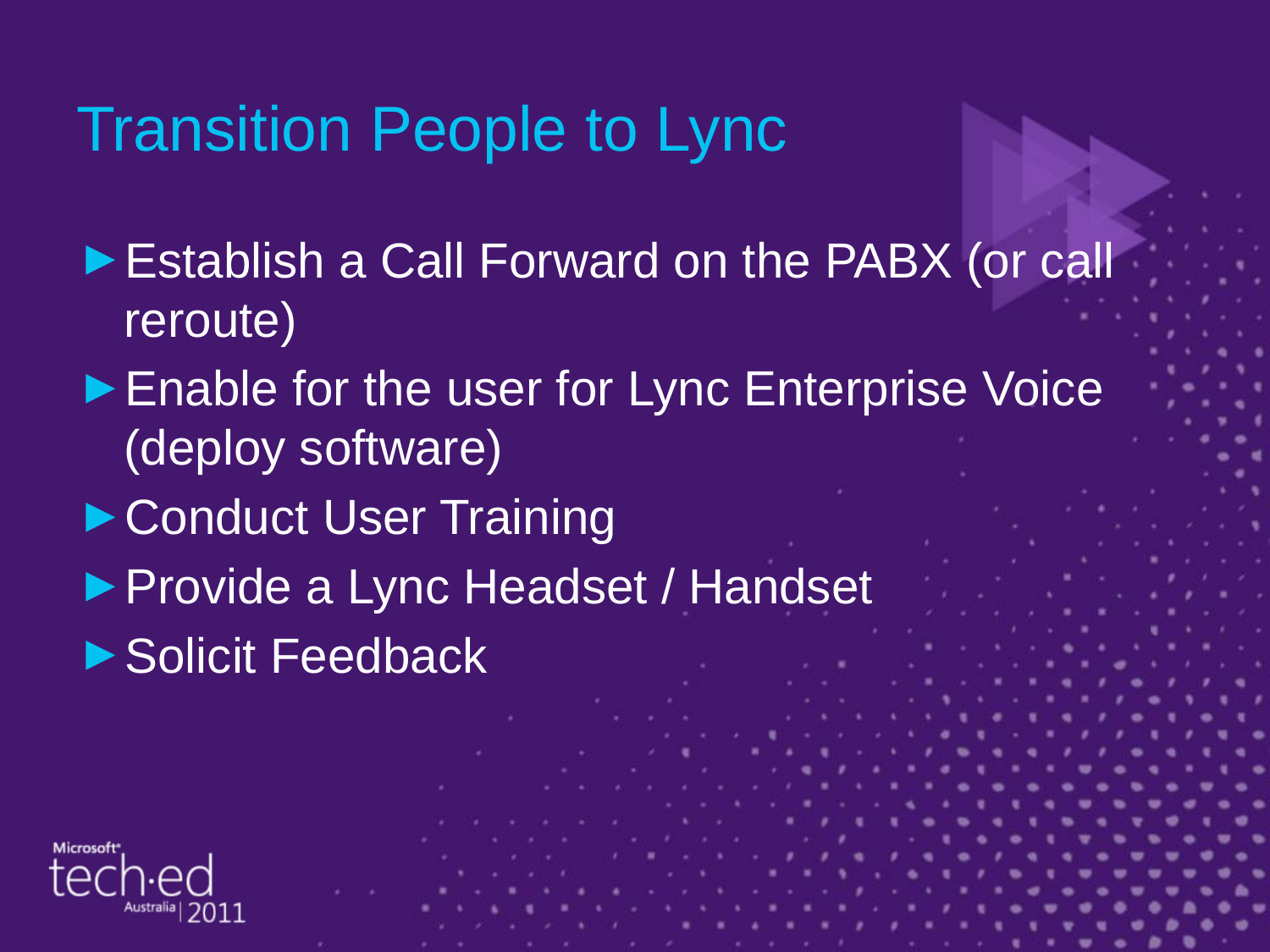

# Transition People to Lync
Establish a Call Forward on the PABX (or call reroute)
Enable for the user for Lync Enterprise Voice (deploy software)
Conduct User Training
Provide a Lync Headset / Handset
Solicit Feedback